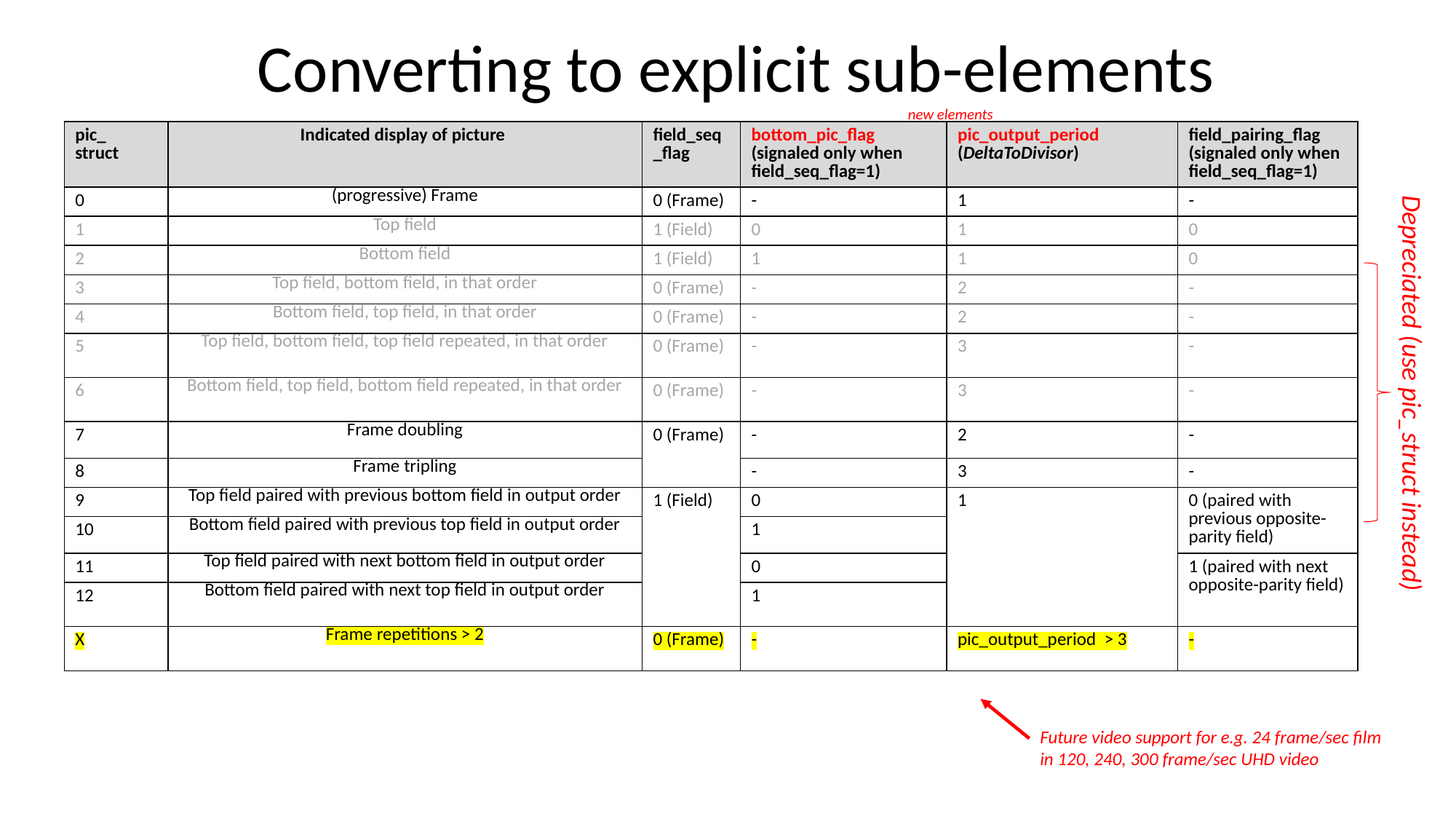

# Converting to explicit sub-elements
new elements
| pic\_ struct | Indicated display of picture | field\_seq\_flag | bottom\_pic\_flag (signaled only when field\_seq\_flag=1) | pic\_output\_period (DeltaToDivisor) | field\_pairing\_flag (signaled only when field\_seq\_flag=1) |
| --- | --- | --- | --- | --- | --- |
| 0 | (progressive) Frame | 0 (Frame) | - | 1 | - |
| 1 | Top field | 1 (Field) | 0 | 1 | 0 |
| 2 | Bottom field | 1 (Field) | 1 | 1 | 0 |
| 3 | Top field, bottom field, in that order | 0 (Frame) | - | 2 | - |
| 4 | Bottom field, top field, in that order | 0 (Frame) | - | 2 | - |
| 5 | Top field, bottom field, top field repeated, in that order | 0 (Frame) | - | 3 | - |
| 6 | Bottom field, top field, bottom field repeated, in that order | 0 (Frame) | - | 3 | - |
| 7 | Frame doubling | 0 (Frame) | - | 2 | - |
| 8 | Frame tripling |  | - | 3 | - |
| 9 | Top field paired with previous bottom field in output order | 1 (Field) | 0 | 1 | 0 (paired with previous opposite-parity field) |
| 10 | Bottom field paired with previous top field in output order |  | 1 |  |  |
| 11 | Top field paired with next bottom field in output order |  | 0 |  | 1 (paired with next opposite-parity field) |
| 12 | Bottom field paired with next top field in output order |  | 1 |  |  |
| X | Frame repetitions > 2 | 0 (Frame) | - | pic\_output\_period > 3 | - |

Depreciated (use pic_struct instead)
Future video support for e.g. 24 frame/sec film in 120, 240, 300 frame/sec UHD video